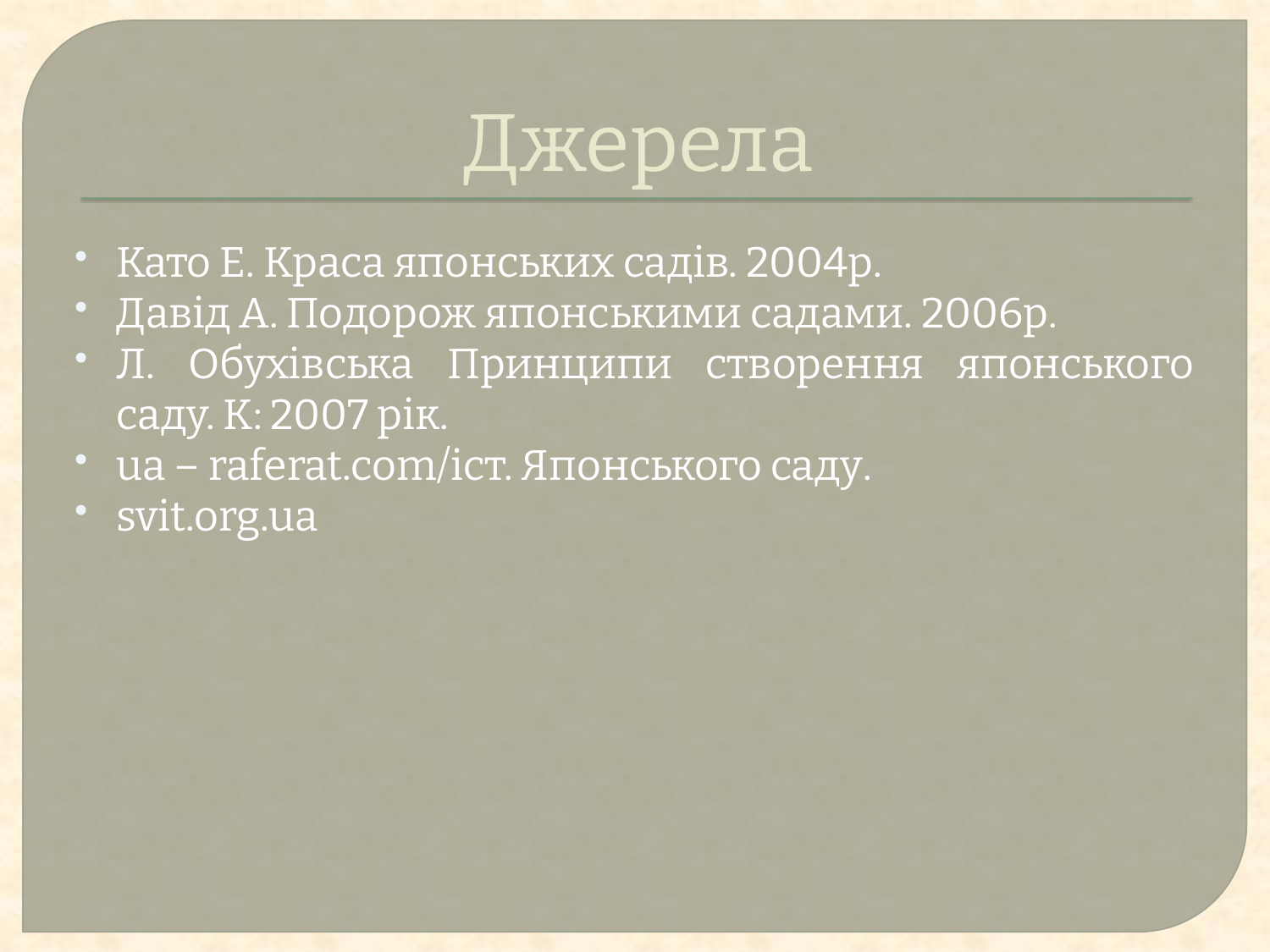

# Джерела
Като Е. Краса японських садів. 2004р.
Давід А. Подорож японськими садами. 2006р.
Л. Обухівська Принципи створення японського саду. К: 2007 рік.
ua – raferat.com/іст. Японського саду.
svit.org.ua